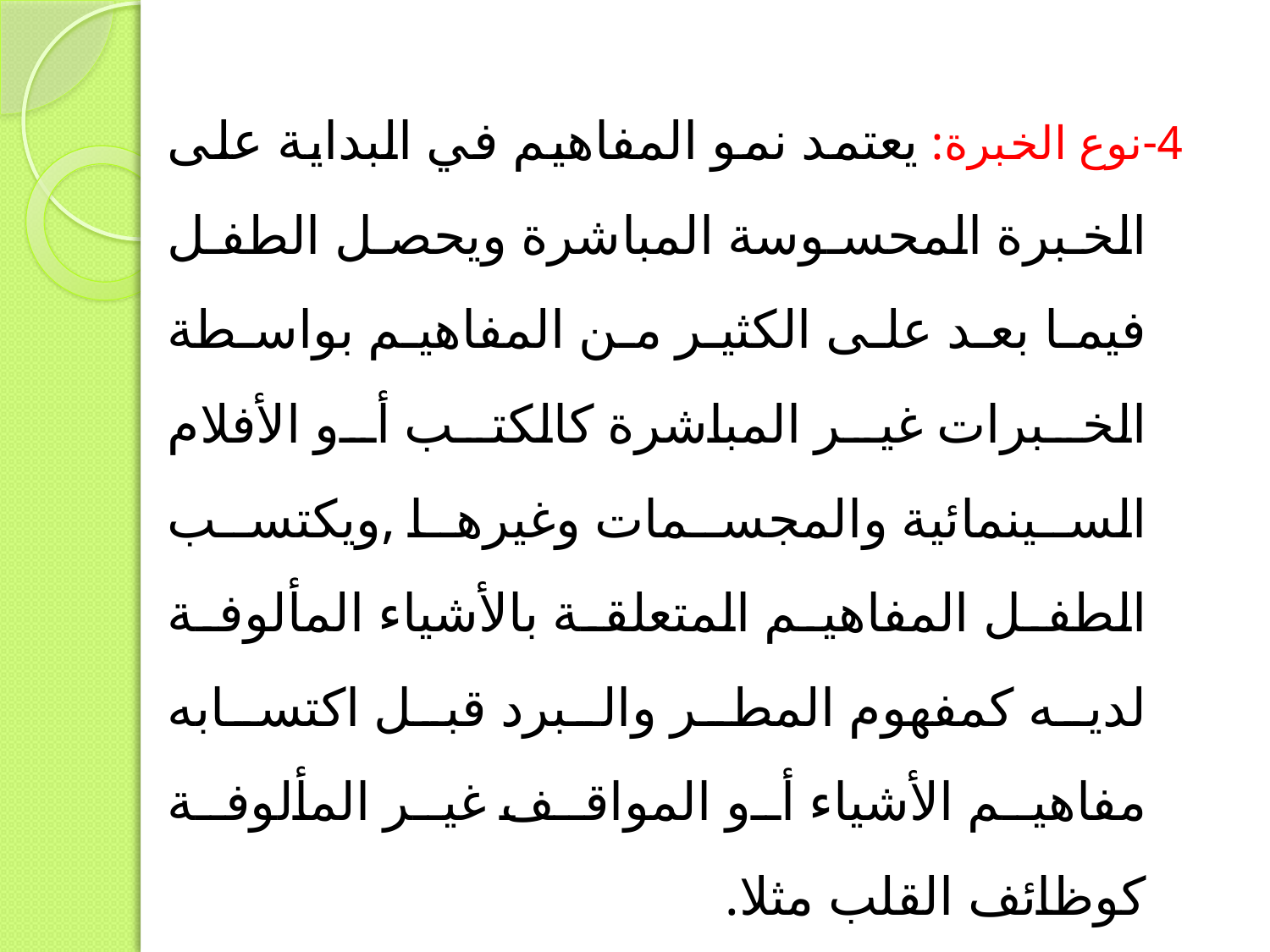

4-نوع الخبرة: يعتمد نمو المفاهيم في البداية على الخبرة المحسوسة المباشرة ويحصل الطفل فيما بعد على الكثير من المفاهيم بواسطة الخبرات غير المباشرة كالكتب أو الأفلام السينمائية والمجسمات وغيرها ,ويكتسب الطفل المفاهيم المتعلقة بالأشياء المألوفة لديه كمفهوم المطر والبرد قبل اكتسابه مفاهيم الأشياء أو المواقف غير المألوفة كوظائف القلب مثلا.